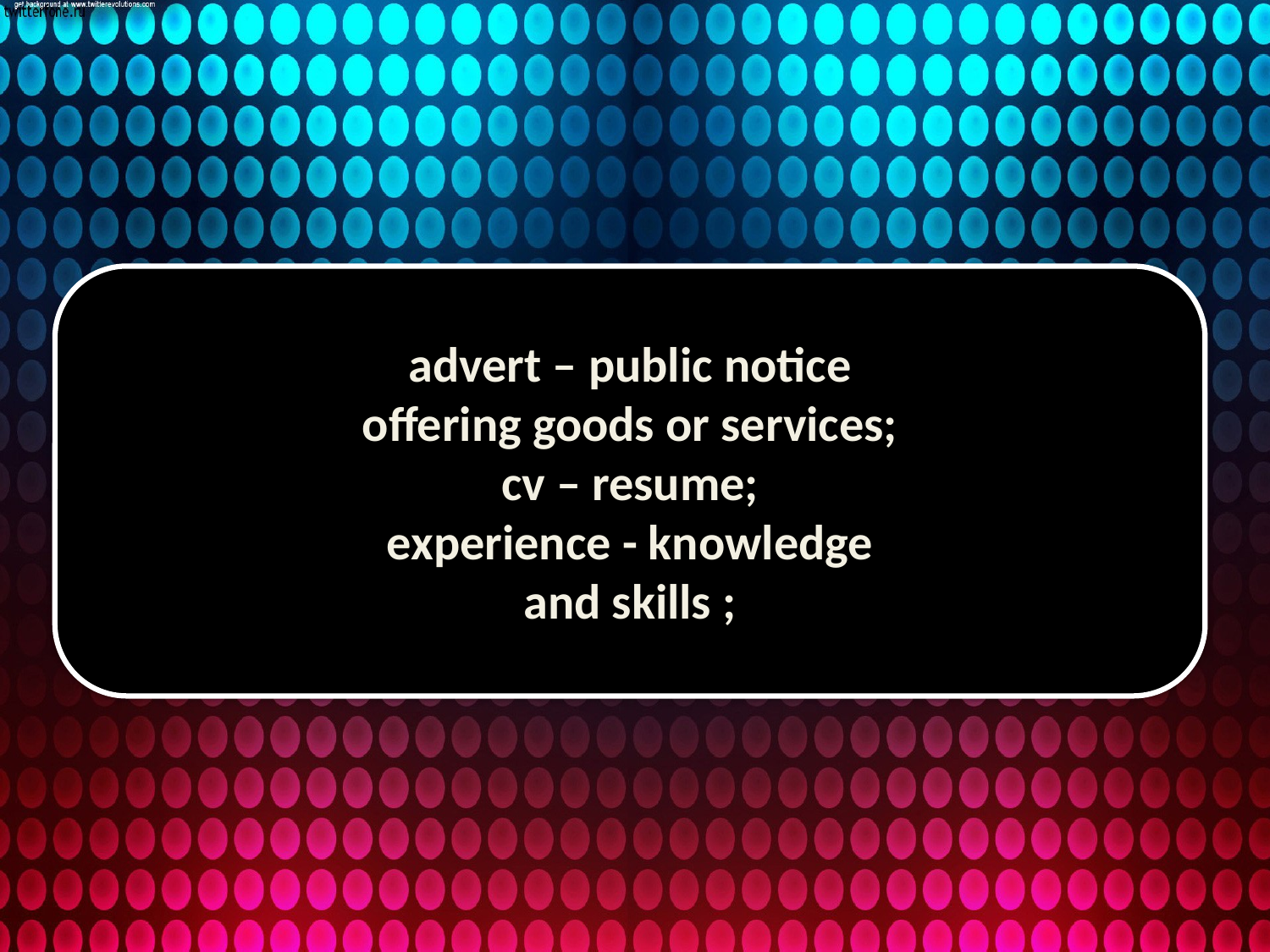

advert – public notice
offering goods or services;
cv – resume;
experience - knowledge
and skills ;